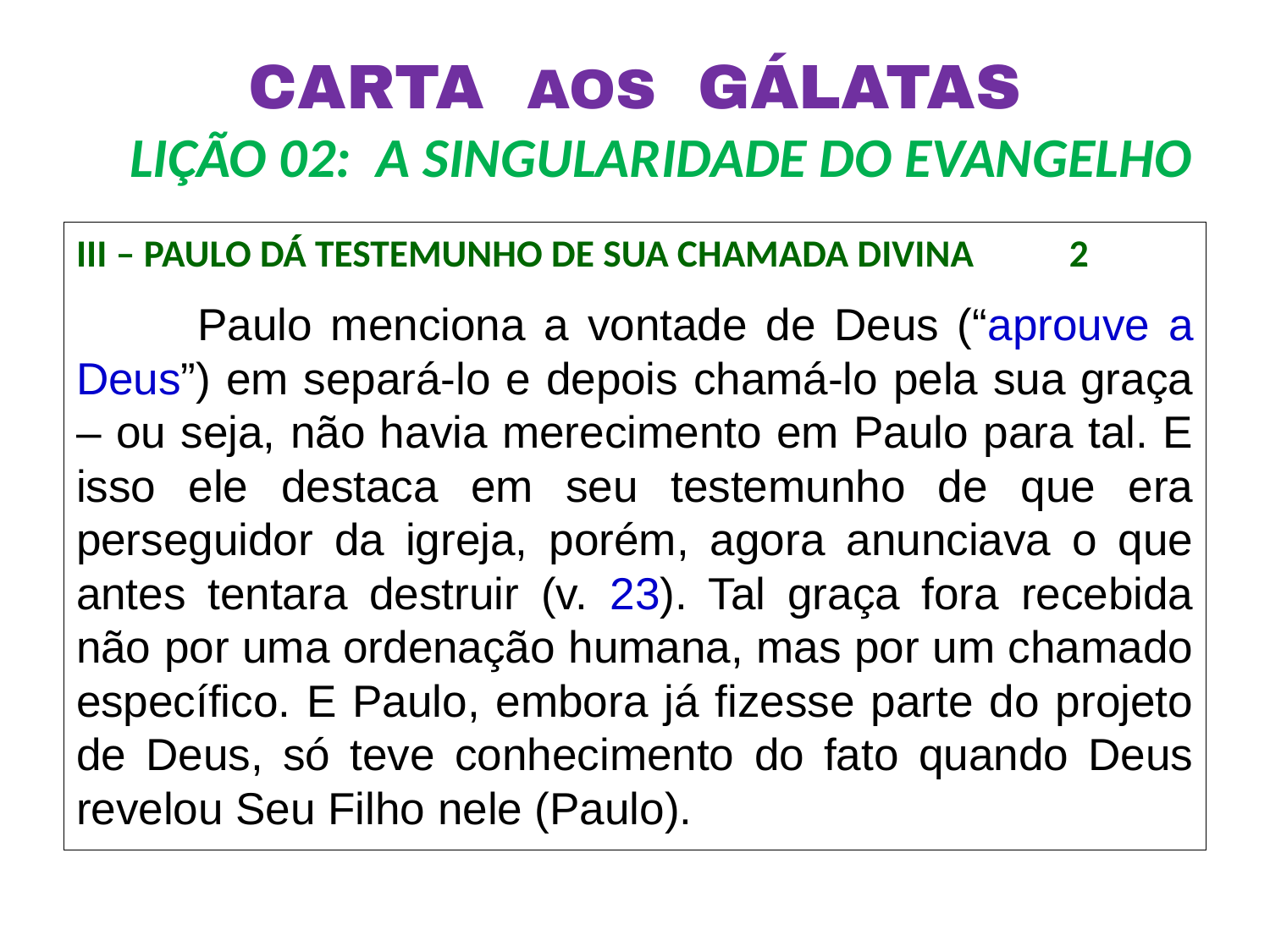

# CARTA  AOS  GÁLATAS LIÇÃO 02:  A SINGULARIDADE DO EVANGELHO
III – PAULO DÁ TESTEMUNHO DE SUA CHAMADA DIVINA           2

 	Paulo menciona a vontade de Deus (“aprouve a Deus”) em separá-lo e depois chamá-lo pela sua graça – ou seja, não havia merecimento em Paulo para tal. E isso ele destaca em seu testemunho de que era perseguidor da igreja, porém, agora anunciava o que antes tentara destruir (v. 23). Tal graça fora recebida não por uma ordenação humana, mas por um chamado específico. E Paulo, embora já fizesse parte do projeto de Deus, só teve conhecimento do fato quando Deus revelou Seu Filho nele (Paulo).